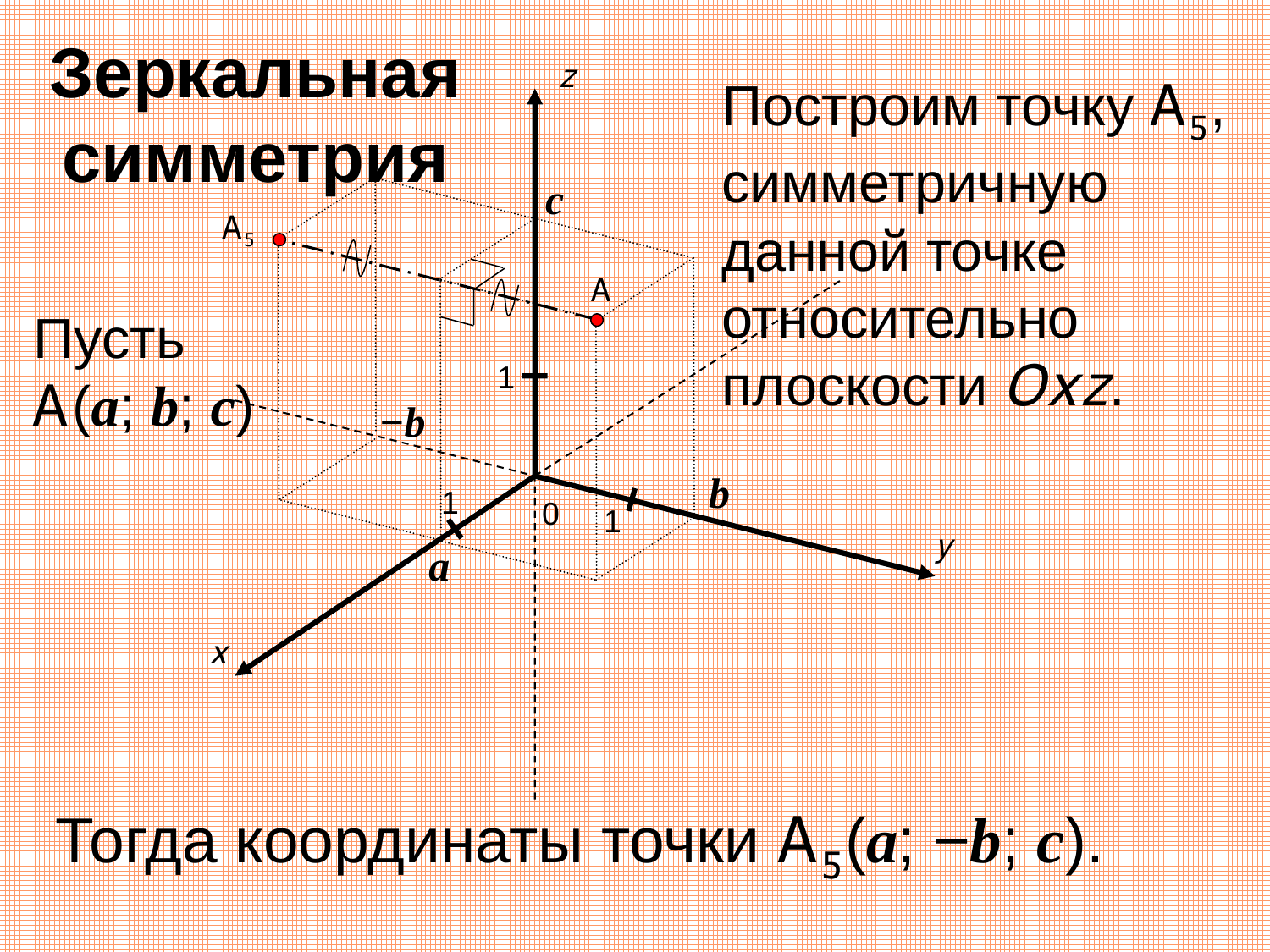

Зеркальная симметрия
z
Построим точку A5, симметричную данной точке относительно плоскости Oxz.

c

A5

A

Пусть A(a; b; c)

1

−b

b

1

0

1

y
a

x
Тогда координаты точки A5(a; −b; c).